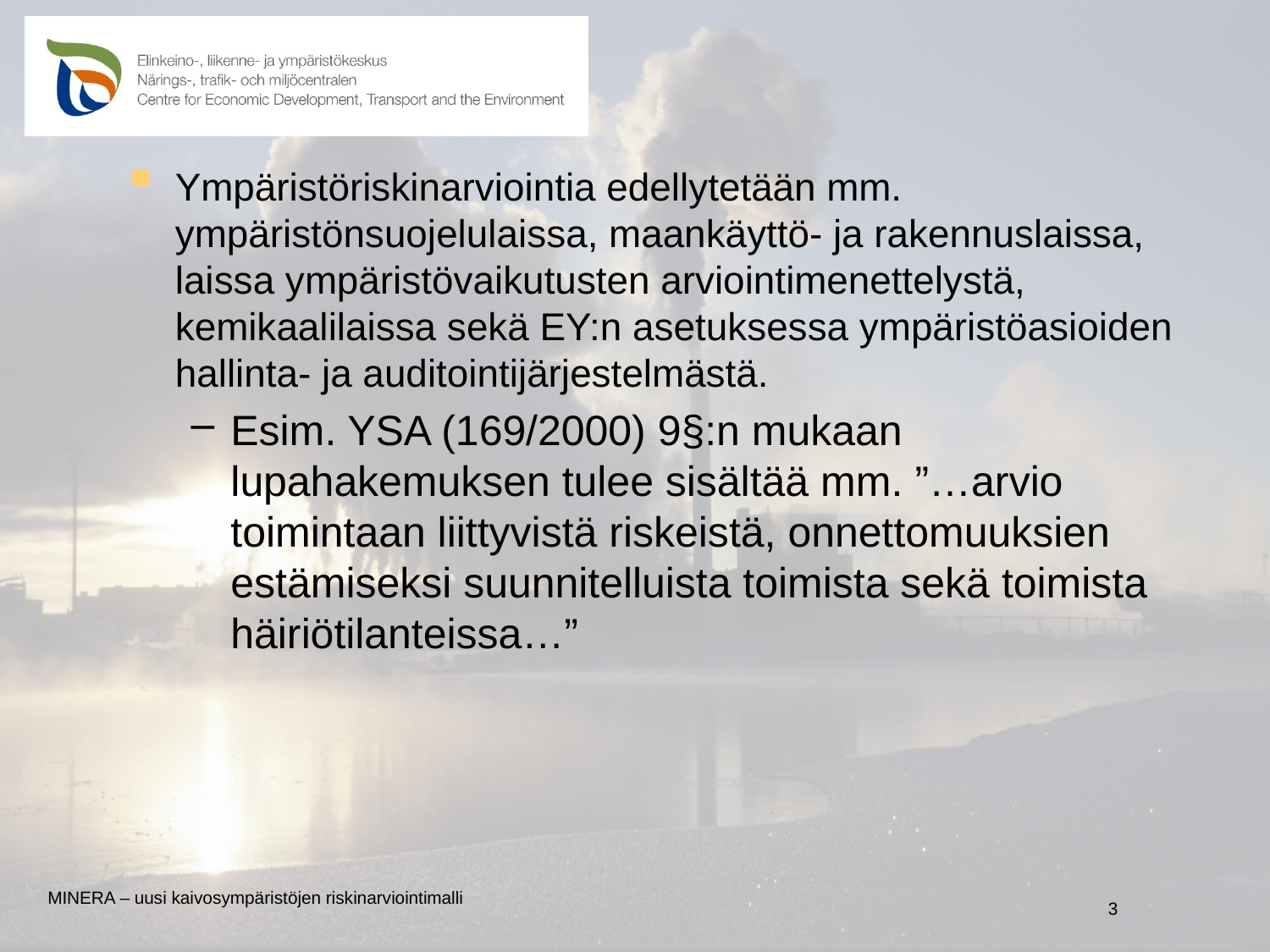

Ympäristöriskinarviointia edellytetään mm. ympäristönsuojelulaissa, maankäyttö- ja rakennuslaissa, laissa ympäristövaikutusten arviointimenettelystä, kemikaalilaissa sekä EY:n asetuksessa ympäristöasioiden hallinta- ja auditointijärjestelmästä.
Esim. YSA (169/2000) 9§:n mukaan lupahakemuksen tulee sisältää mm. ”…arvio toimintaan liittyvistä riskeistä, onnettomuuksien estämiseksi suunnitelluista toimista sekä toimista häiriötilanteissa…”

3
MINERA – uusi kaivosympäristöjen riskinarviointimalli